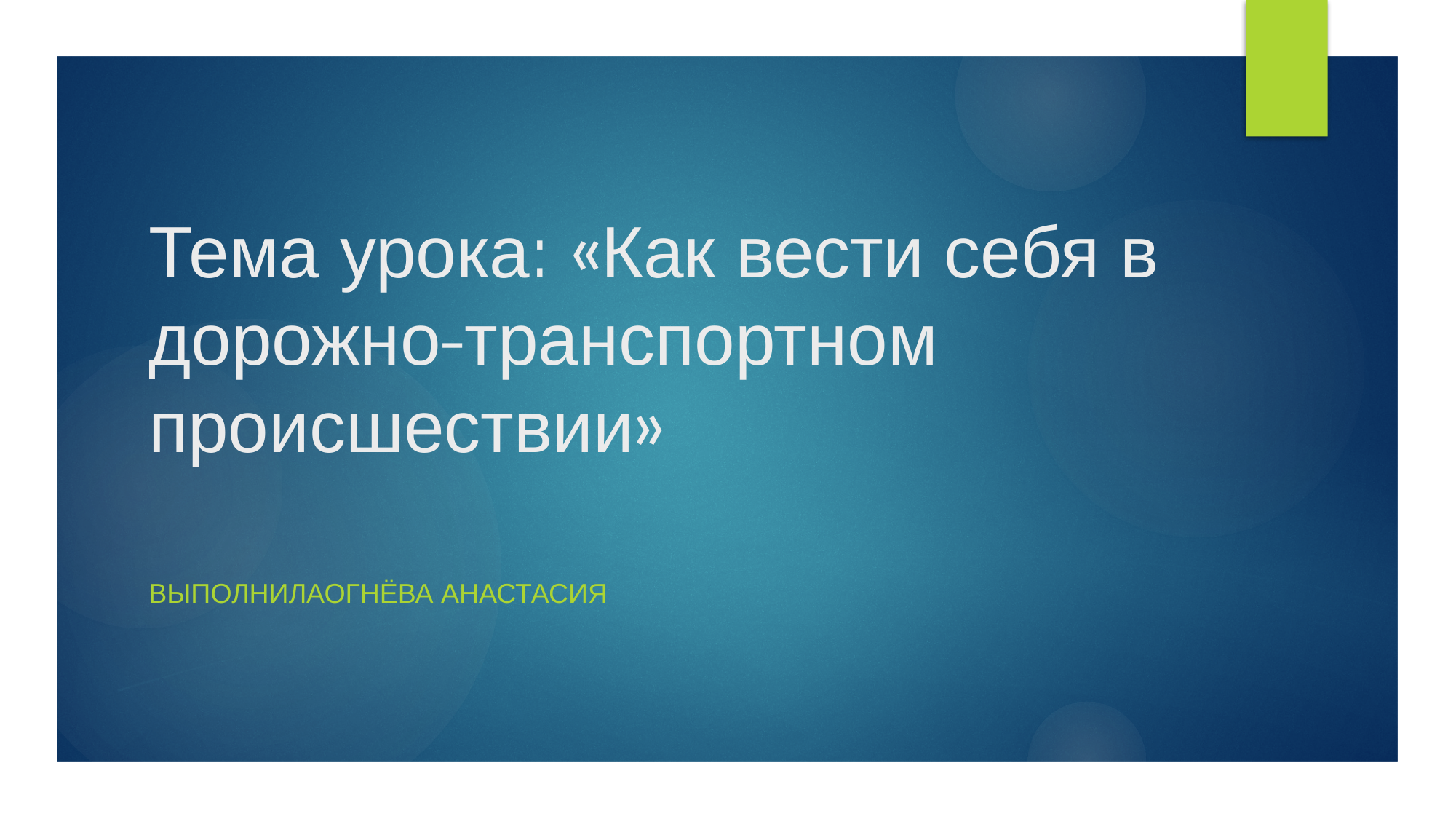

# Тема урока: «Как вести себя в дорожно-транспортном происшествии»
ВыполнилаОгнёва Анастасия